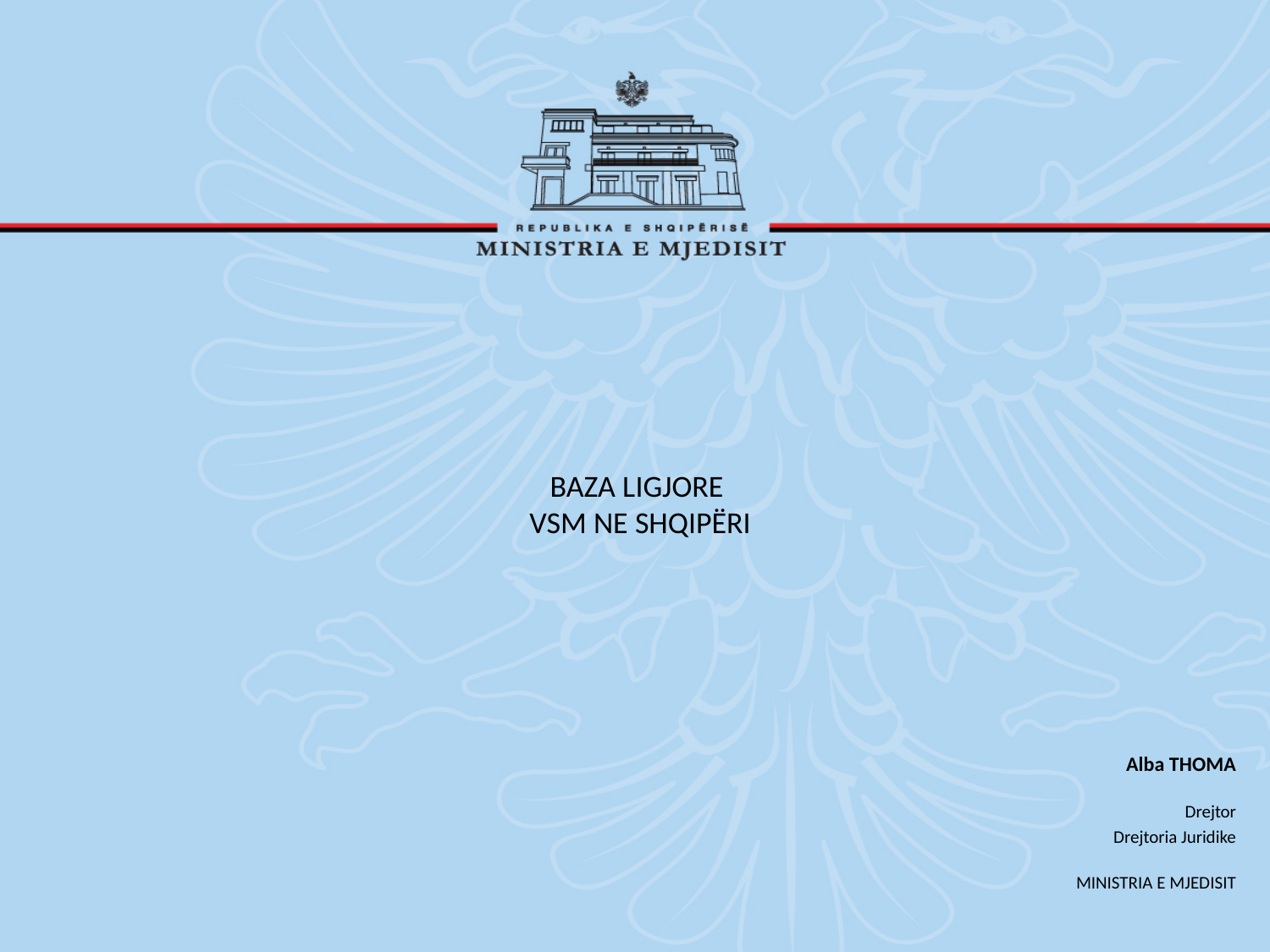

# BAZA LIGJORE VSM NE SHQIPËRI

Alba THOMA
Drejtor
Drejtoria Juridike
MINISTRIA E MJEDISIT